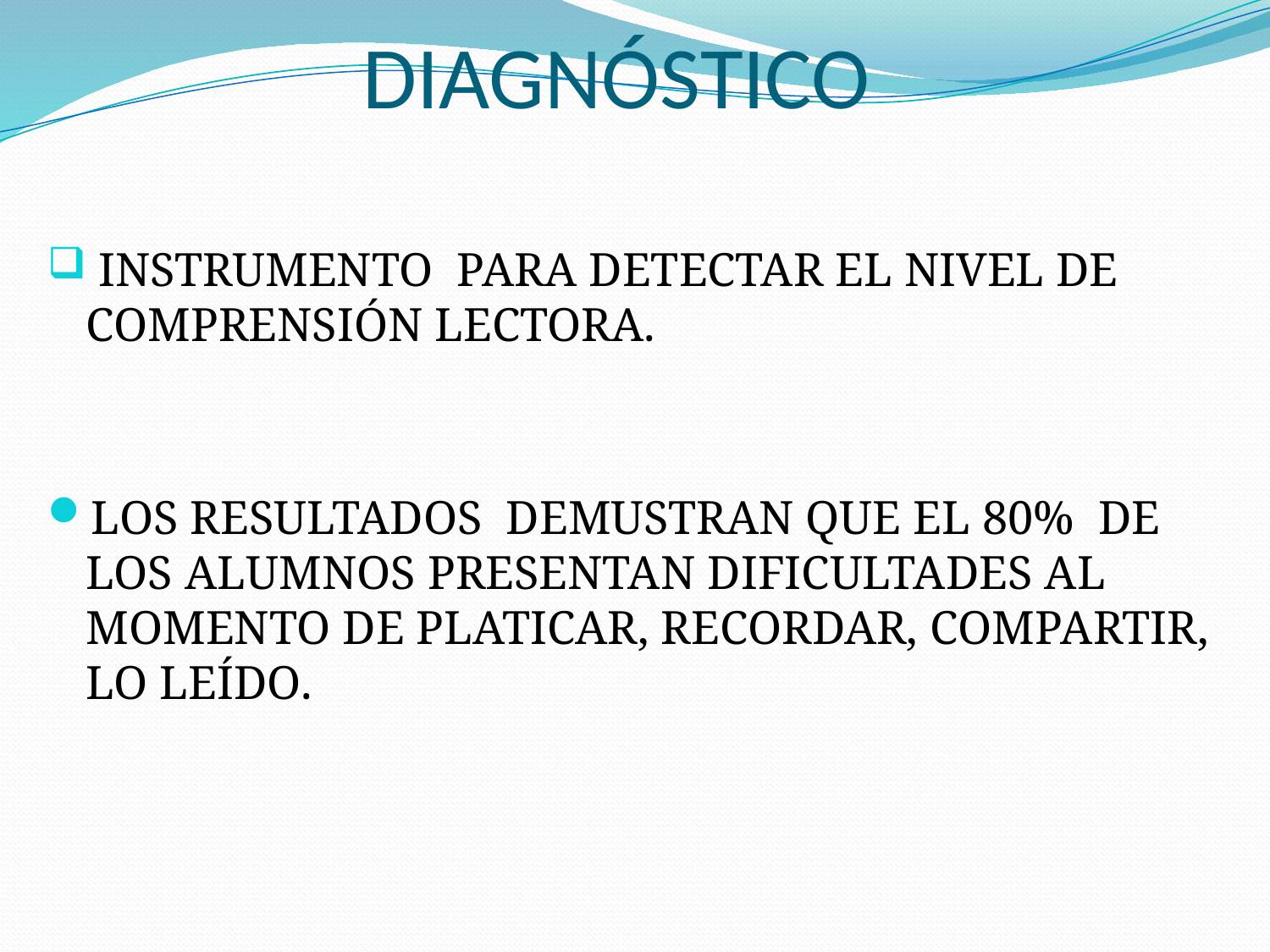

# DIAGNÓSTICO

 INSTRUMENTO  PARA DETECTAR EL NIVEL DE COMPRENSIÓN LECTORA.

LOS RESULTADOS  DEMUSTRAN QUE EL 80%  DE LOS ALUMNOS PRESENTAN DIFICULTADES AL MOMENTO DE PLATICAR, RECORDAR, COMPARTIR, LO LEÍDO.